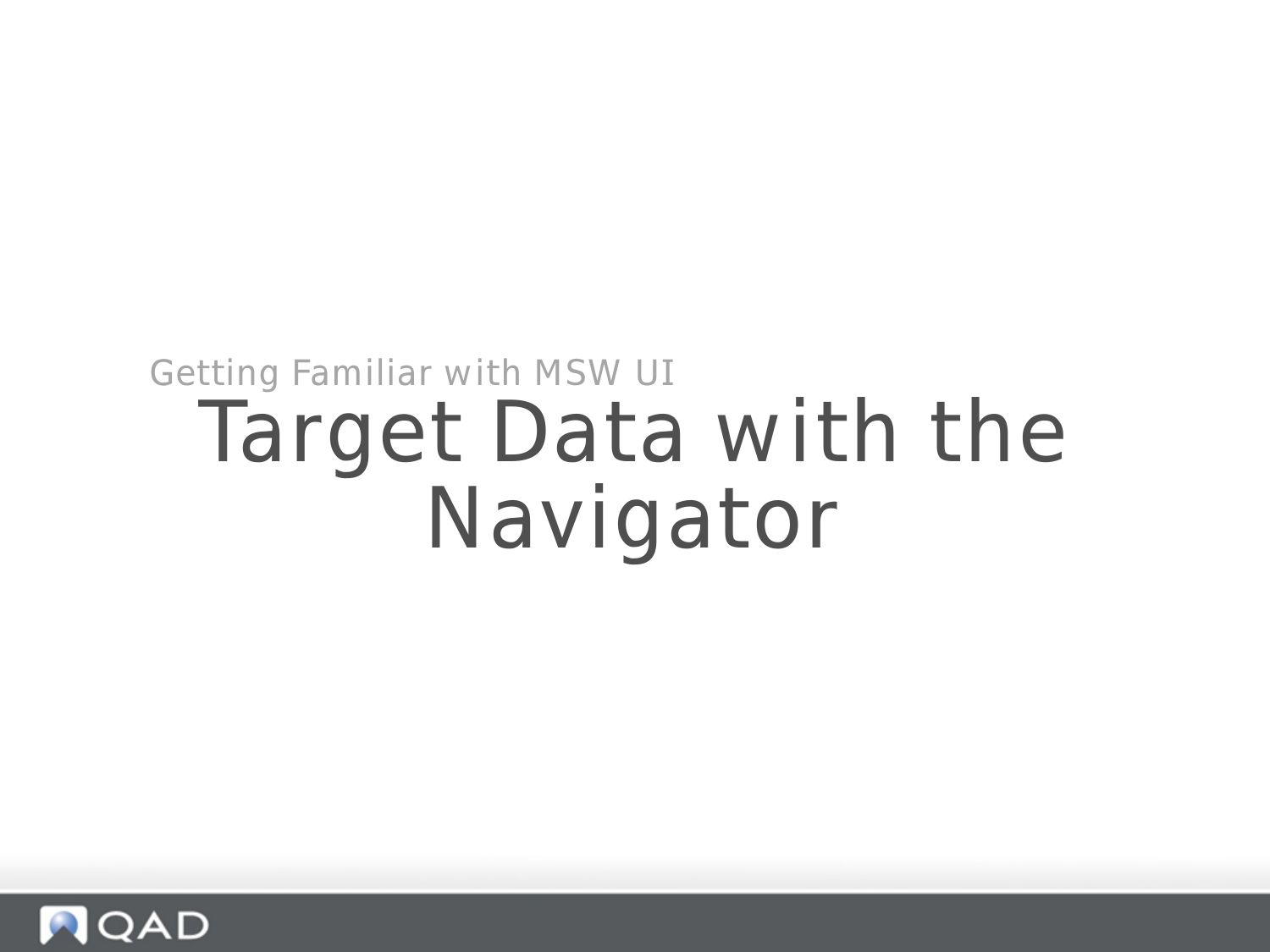

Getting Familiar with MSW UI
Target Data with the Navigator